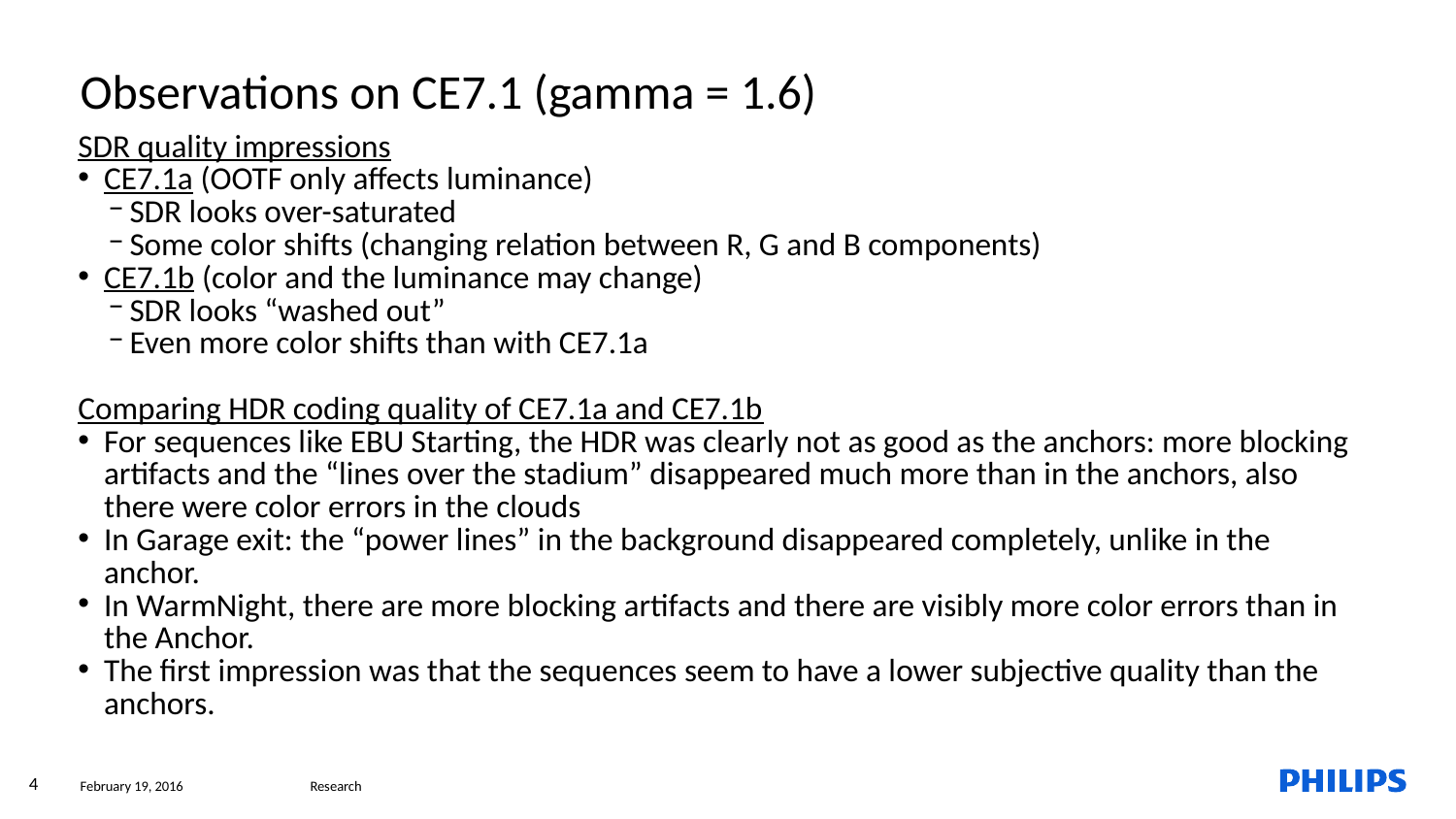

Observations on CE7.1 (gamma = 1.6)

SDR quality impressions
CE7.1a (OOTF only affects luminance)
SDR looks over-saturated
Some color shifts (changing relation between R, G and B components)
CE7.1b (color and the luminance may change)
SDR looks “washed out”
Even more color shifts than with CE7.1a

Comparing HDR coding quality of CE7.1a and CE7.1b
For sequences like EBU Starting, the HDR was clearly not as good as the anchors: more blocking artifacts and the “lines over the stadium” disappeared much more than in the anchors, also there were color errors in the clouds
In Garage exit: the “power lines” in the background disappeared completely, unlike in the anchor.
In WarmNight, there are more blocking artifacts and there are visibly more color errors than in the Anchor.
The first impression was that the sequences seem to have a lower subjective quality than the anchors.

4
February 19, 2016
Research